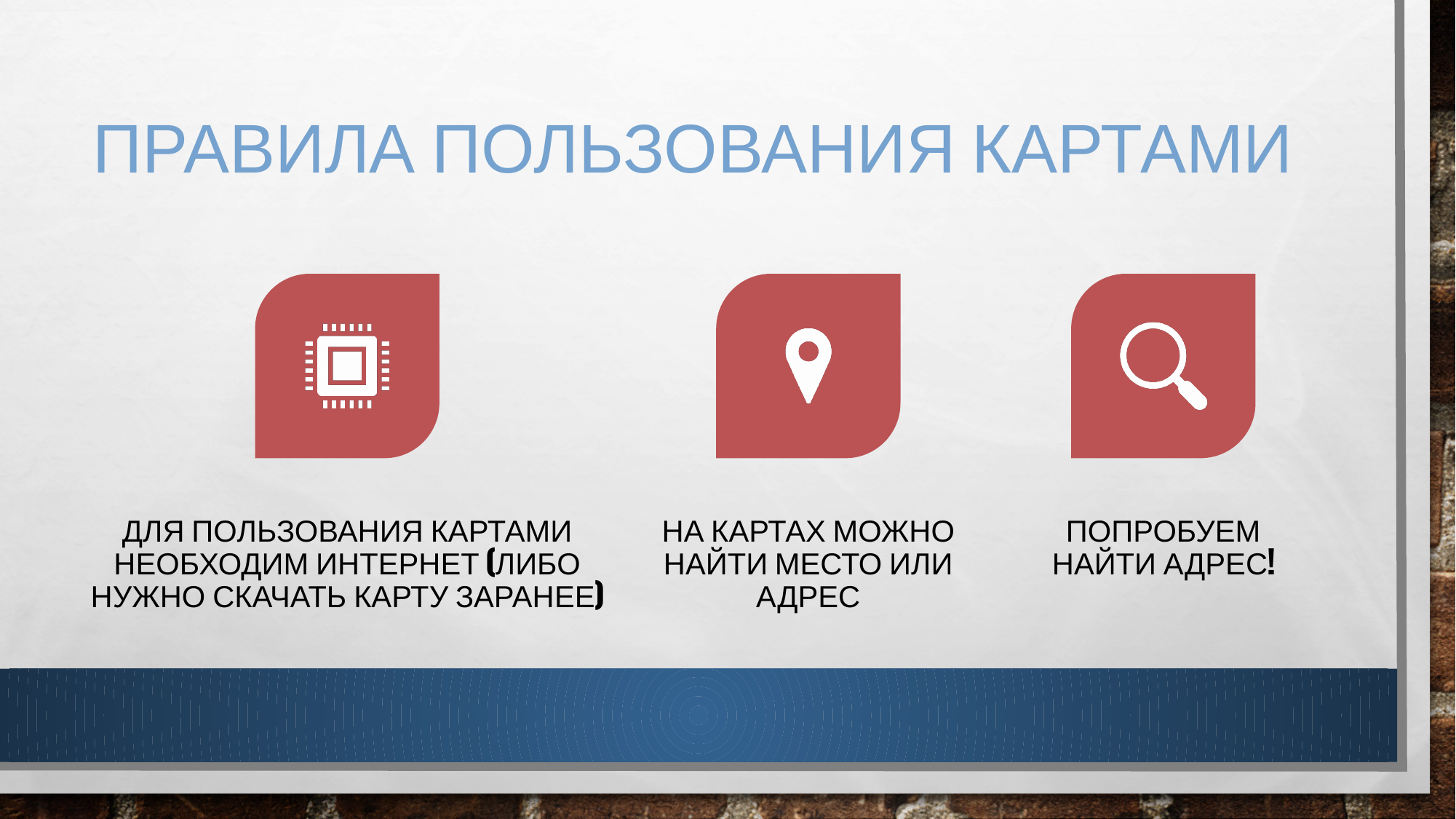

# Правила пользования картами
Для пользования картами необходим интернет (либо нужно скачать карту заранее)
На картах можно найти место или адрес
Попробуем найти адрес!